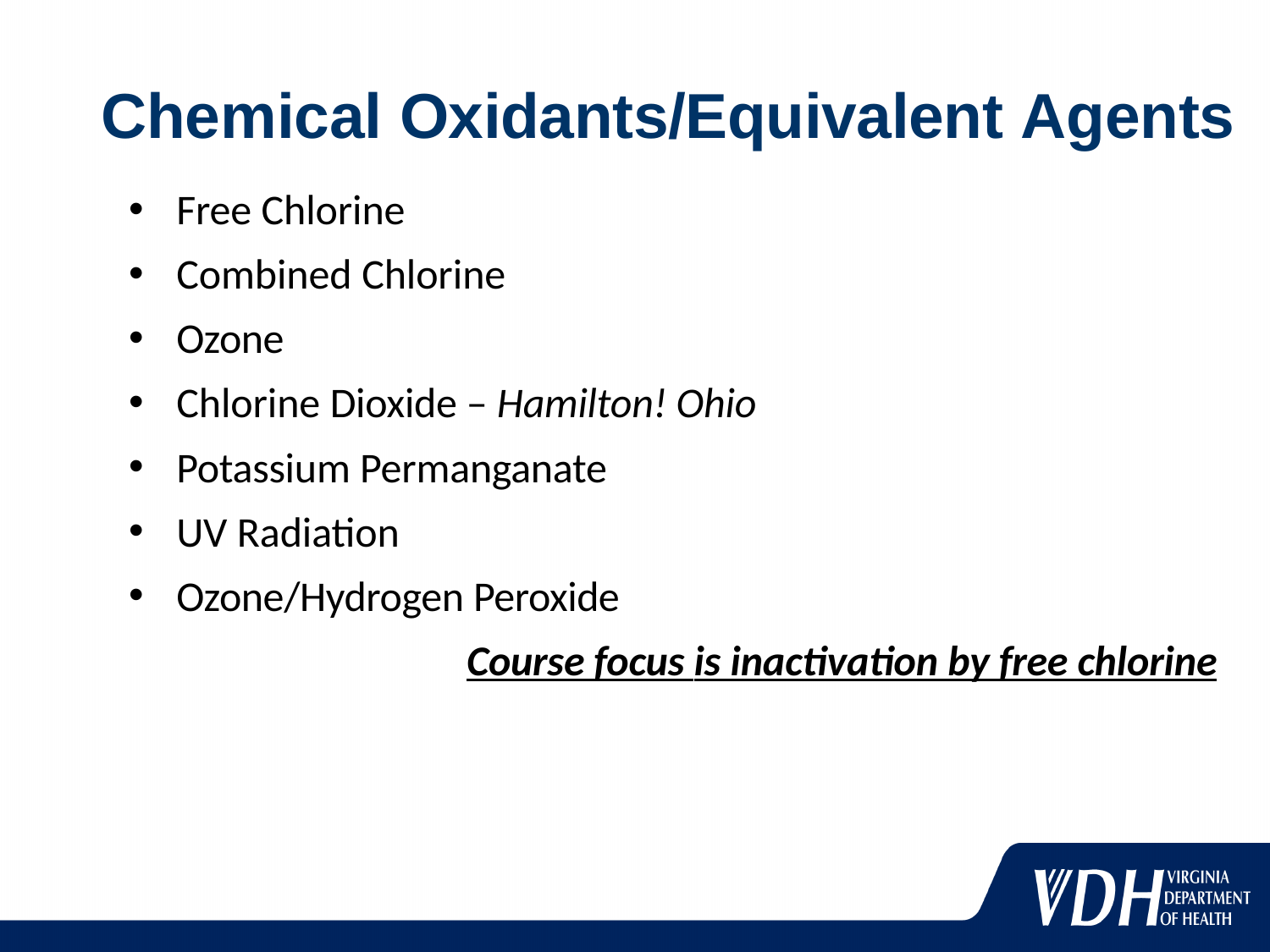

# Chemical Oxidants/Equivalent Agents
Free Chlorine
Combined Chlorine
Ozone
Chlorine Dioxide – Hamilton! Ohio
Potassium Permanganate
UV Radiation
Ozone/Hydrogen Peroxide
Course focus is inactivation by free chlorine